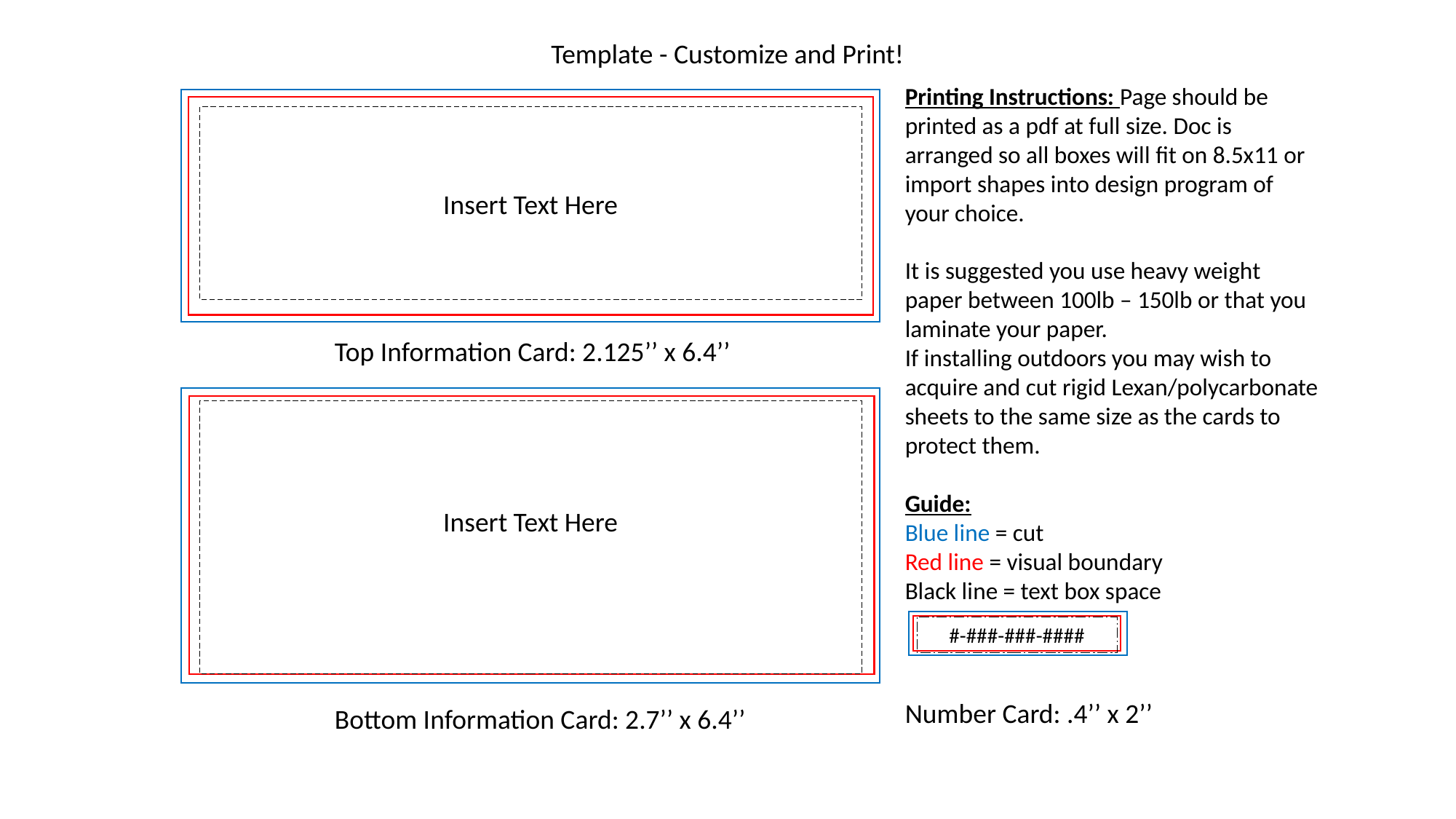

Template - Customize and Print!
Printing Instructions: Page should be printed as a pdf at full size. Doc is arranged so all boxes will fit on 8.5x11 or import shapes into design program of your choice.

It is suggested you use heavy weight paper between 100lb – 150lb or that you laminate your paper.
If installing outdoors you may wish to acquire and cut rigid Lexan/polycarbonate sheets to the same size as the cards to protect them.

Guide:
Blue line = cut
Red line = visual boundary
Black line = text box space

Insert Text Here

Top Information Card: 2.125’’ x 6.4’’

Insert Text Here

#-###-###-####
Number Card: .4’’ x 2’’
Bottom Information Card: 2.7’’ x 6.4’’